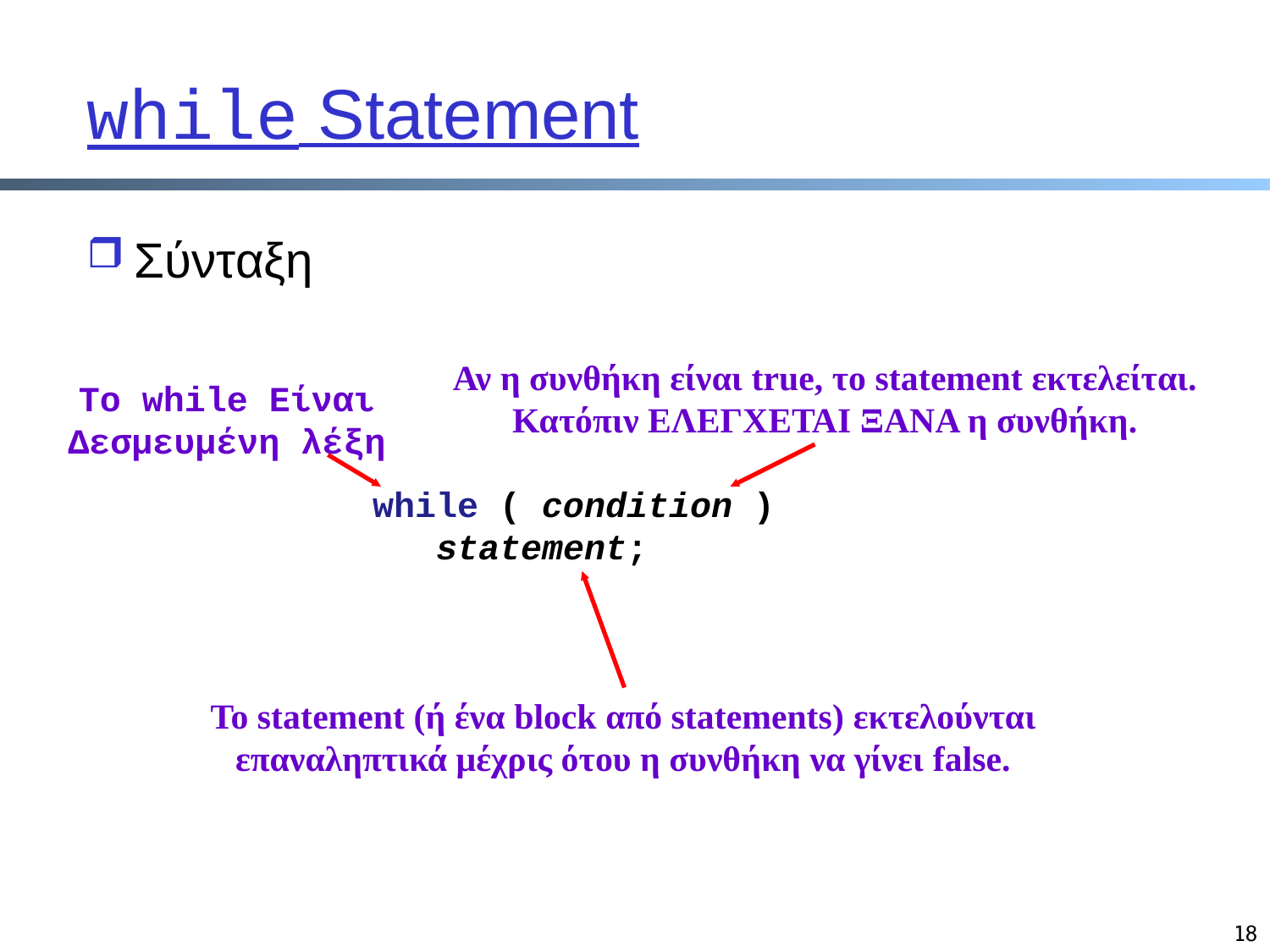

# while Statement
Σύνταξη
Αν η συνθήκη είναι true, το statement εκτελείται.
Κατόπιν ΕΛΕΓΧΕΤΑΙ ΞΑΝΑ η συνθήκη.

Το while Είναι
Δεσμευμένη λέξη

while ( condition )
   statement;

Το statement (ή ένα block από statements) εκτελούνται
επαναληπτικά μέχρις ότου η συνθήκη να γίνει false.
18